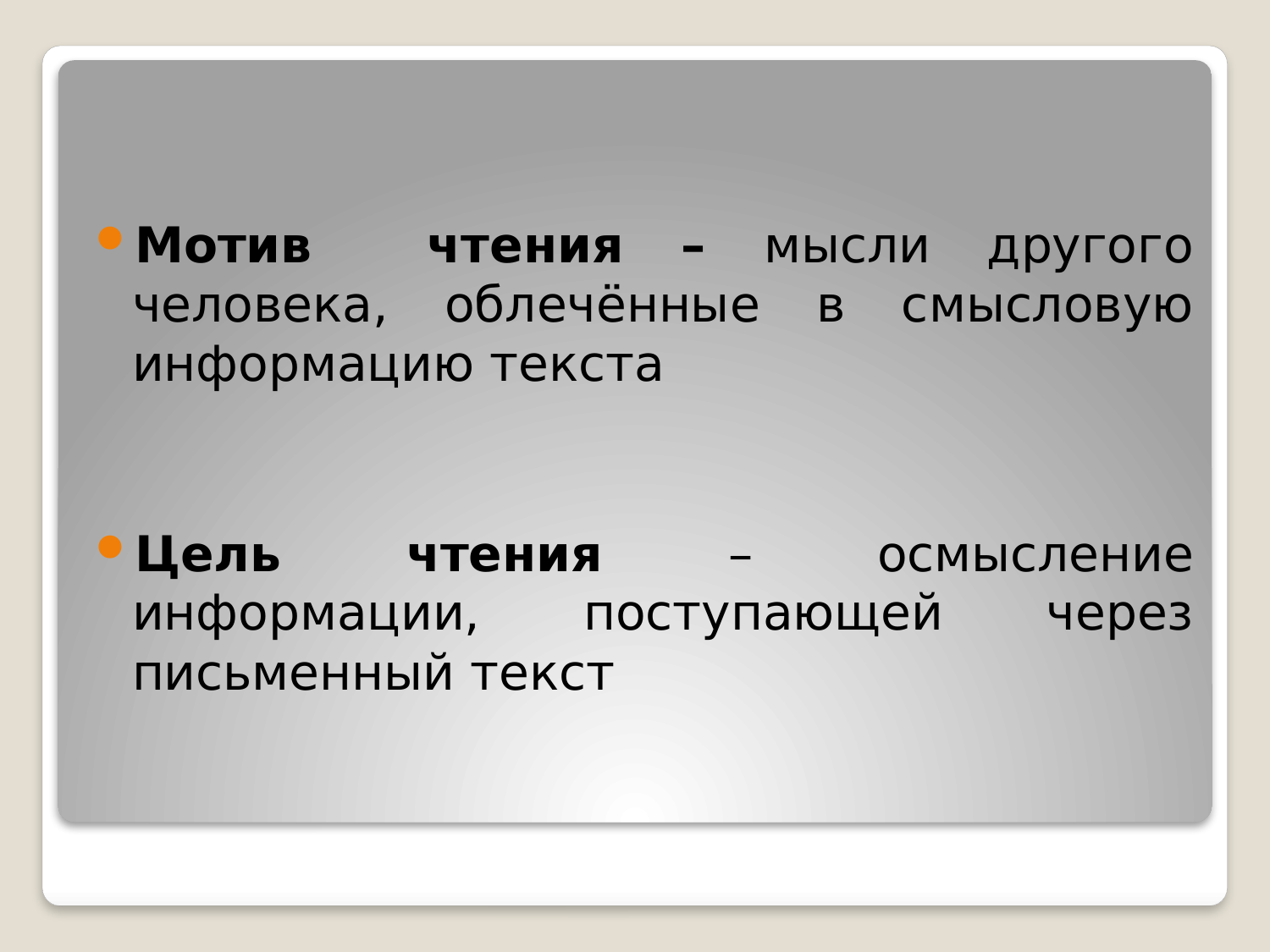

Мотив  чтения – мысли другого человека, облечённые в смысловую информацию текста

Цель чтения – осмысление информации, поступающей через письменный текст